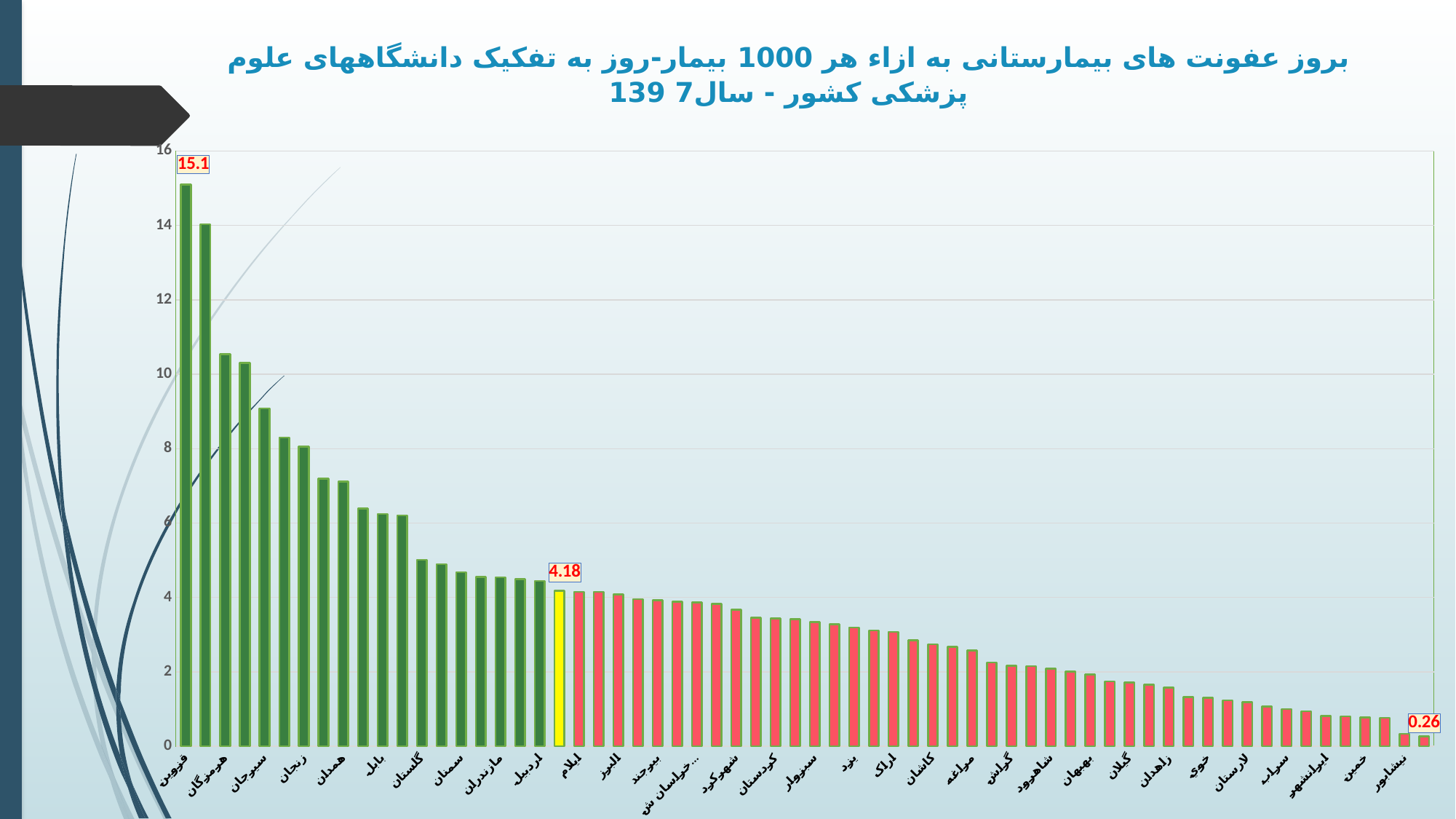

# بروز عفونت های بیمارستانی به ازاء هر 1000 بیمار-روز به تفکیک دانشگاههای علوم پزشکی کشور - سال7 139

### Chart

| Category | بروز عفونت در 1000 بیمار-روز |
|---|---|
| قزوين | 15.1 |
| فسا | 14.03 |
| هرمزگان | 10.54 |
| شيراز | 10.31 |
| سيرجان | 9.08 |
| بوشهر | 8.3 |
| زنجان | 8.06 |
| مشهد | 7.19 |
| همدان | 7.11 |
| تربت حيدريه | 6.39 |
| بابل | 6.24 |
| تهران | 6.2 |
| گلستان | 5.01 |
| اهواز | 4.89 |
| سمنان | 4.68 |
| ايران | 4.55 |
| مازندران | 4.54 |
| اصفهان | 4.49 |
| اردبيل | 4.44 |
| کشور | 4.18 |
| ايلام | 4.15 |
| جيرفت | 4.15 |
| البرز | 4.08 |
| شهيد بهشتي | 3.95 |
| بيرجند | 3.92 |
| دزفول | 3.88 |
| خراسان شمالي | 3.86 |
| ساوه | 3.82 |
| شهرکرد | 3.67 |
| تبريز | 3.45 |
| کردستان | 3.43 |
| تربت جام | 3.42 |
| سبزوار | 3.34 |
| رفسنجان | 3.28 |
| يزد | 3.19 |
| کرمان | 3.11 |
| اراک | 3.07 |
| کرمانشاه | 2.85 |
| کاشان | 2.74 |
| اروميه | 2.67 |
| مراغه | 2.57 |
| قم | 2.25 |
| گراش | 2.16 |
| گناباد | 2.15 |
| شاهرود | 2.08 |
| ياسوج | 2.0 |
| بهبهان | 1.93 |
| اسفراين | 1.74 |
| گيلان | 1.71 |
| جهرم | 1.65 |
| زاهدان | 1.58 |
| شوشتر | 1.32 |
| خوي | 1.3 |
| آبادان | 1.23 |
| لارستان | 1.18 |
| بم | 1.07 |
| سراب | 1.0 |
| لرستان | 0.94 |
| ايرانشهر | 0.81 |
| خلخال | 0.8 |
| خمين | 0.77 |
| اسد آباد | 0.76 |
| نيشابور | 0.33 |
| زابل | 0.26 |